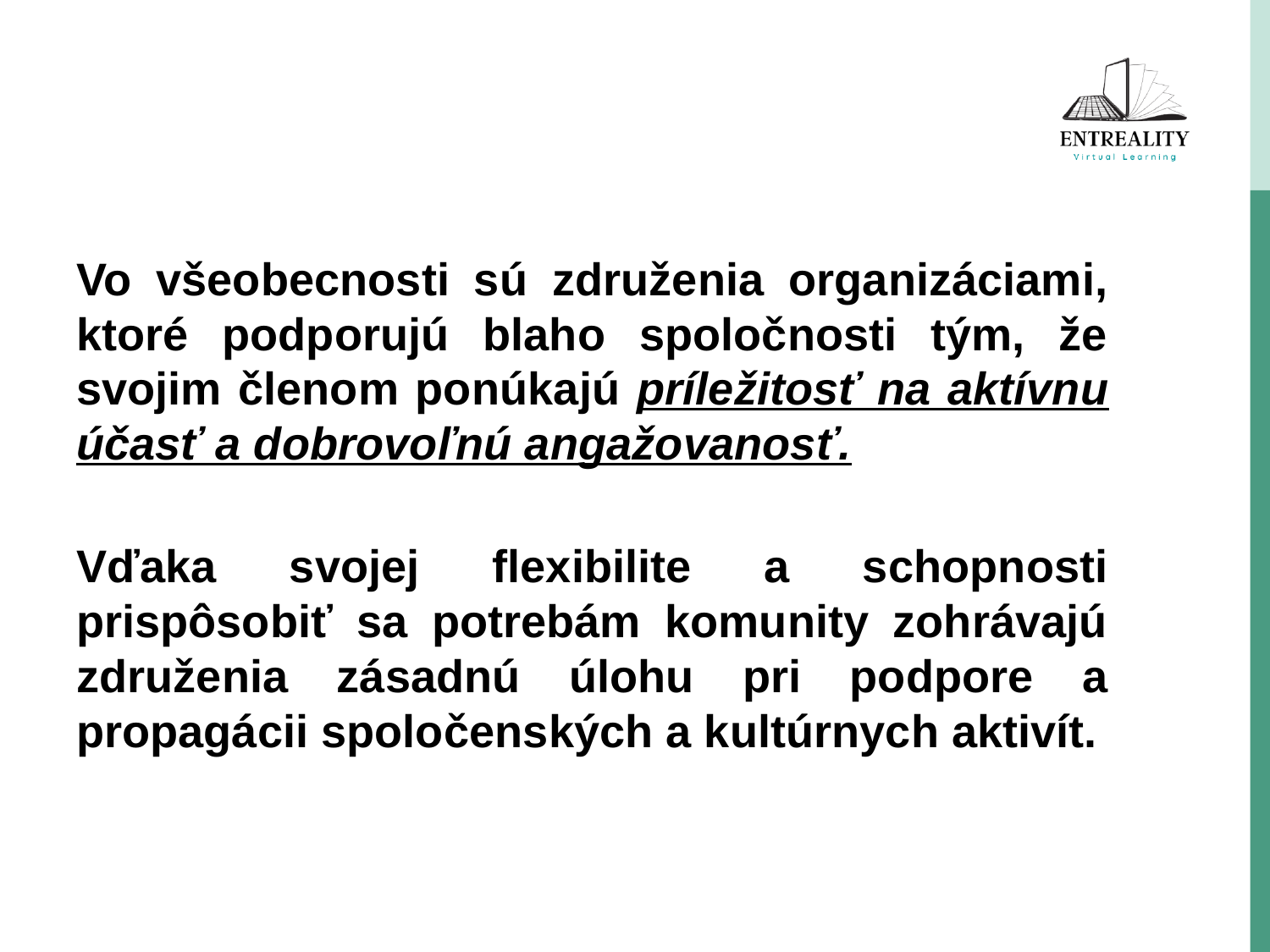

#
Vo všeobecnosti sú združenia organizáciami, ktoré podporujú blaho spoločnosti tým, že svojim členom ponúkajú príležitosť na aktívnu účasť a dobrovoľnú angažovanosť.

Vďaka svojej flexibilite a schopnosti prispôsobiť sa potrebám komunity zohrávajú združenia zásadnú úlohu pri podpore a propagácii spoločenských a kultúrnych aktivít.